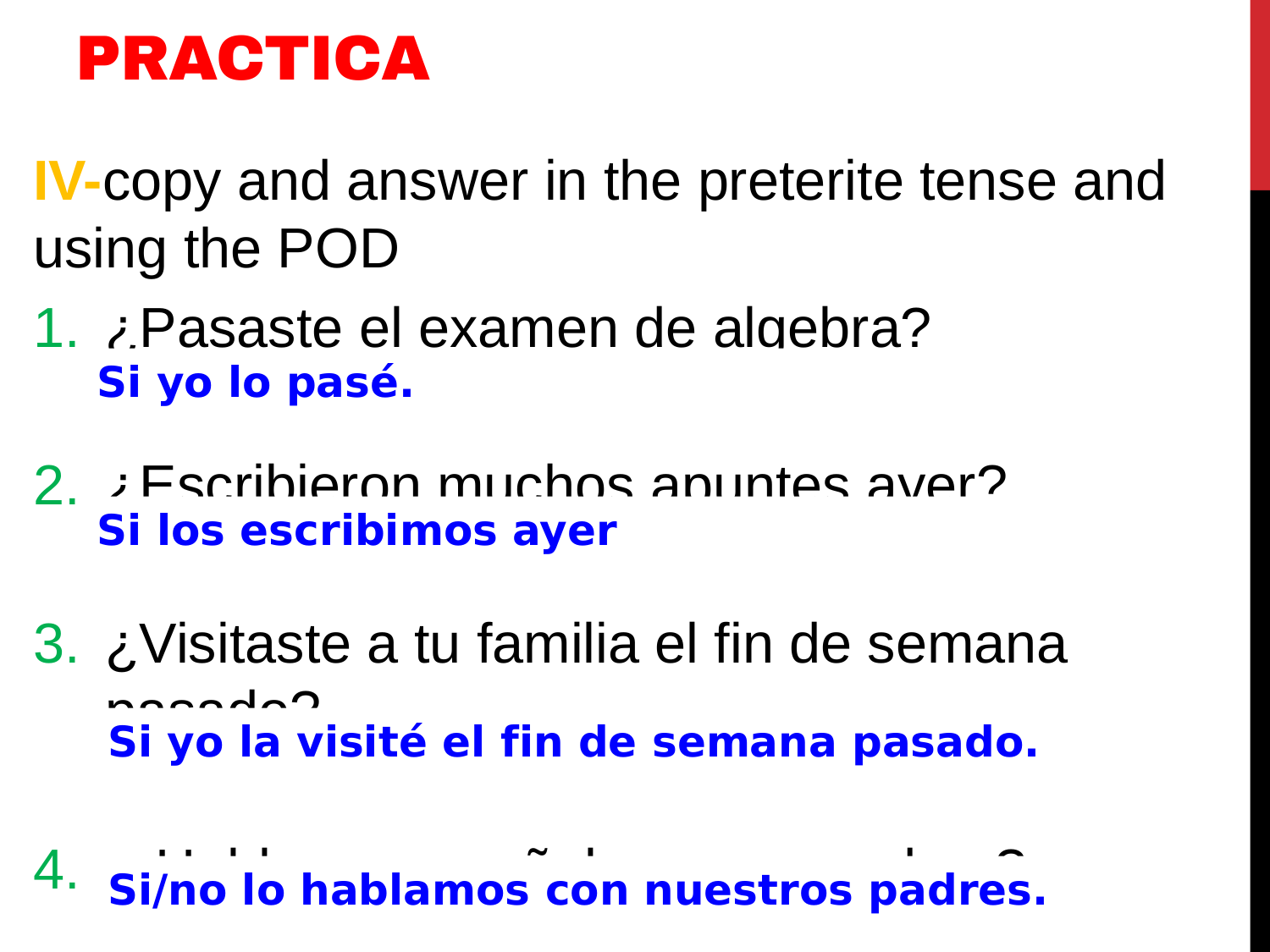

Practica
IV-copy and answer in the preterite tense and using the POD
¿Pasaste el examen de algebra?

¿Escribieron muchos apuntes ayer?

¿Visitaste a tu familia el fin de semana pasado?

 ¿Hablaron español con sus padres?
Si yo lo pasé.
Si los escribimos ayer
Si yo la visité el fin de semana pasado.
Si/no lo hablamos con nuestros padres.